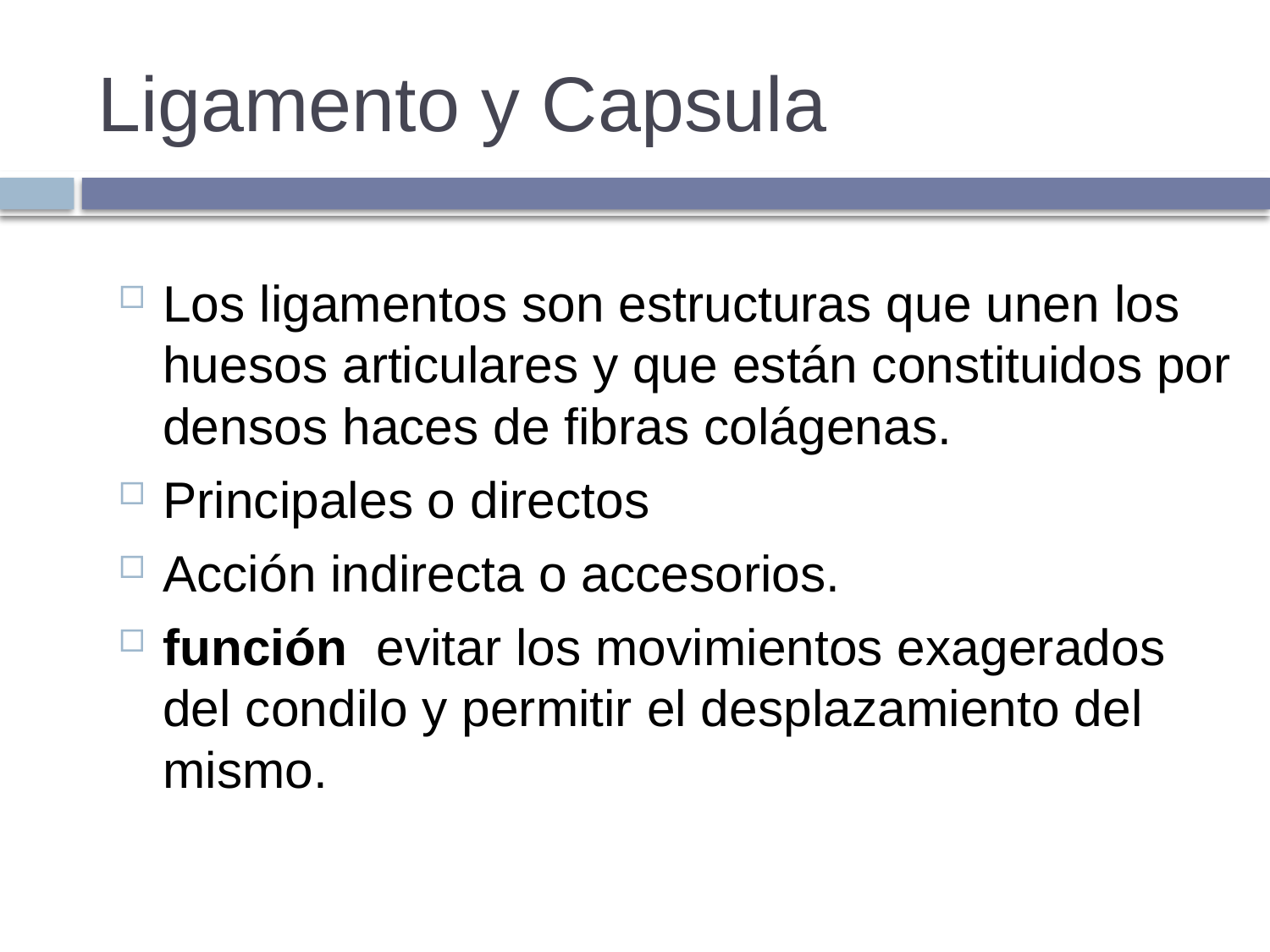

# Ligamento y Capsula
Los ligamentos son estructuras que unen los huesos articulares y que están constituidos por densos haces de fibras colágenas.
Principales o directos
Acción indirecta o accesorios.
función  evitar los movimientos exagerados del condilo y permitir el desplazamiento del mismo.